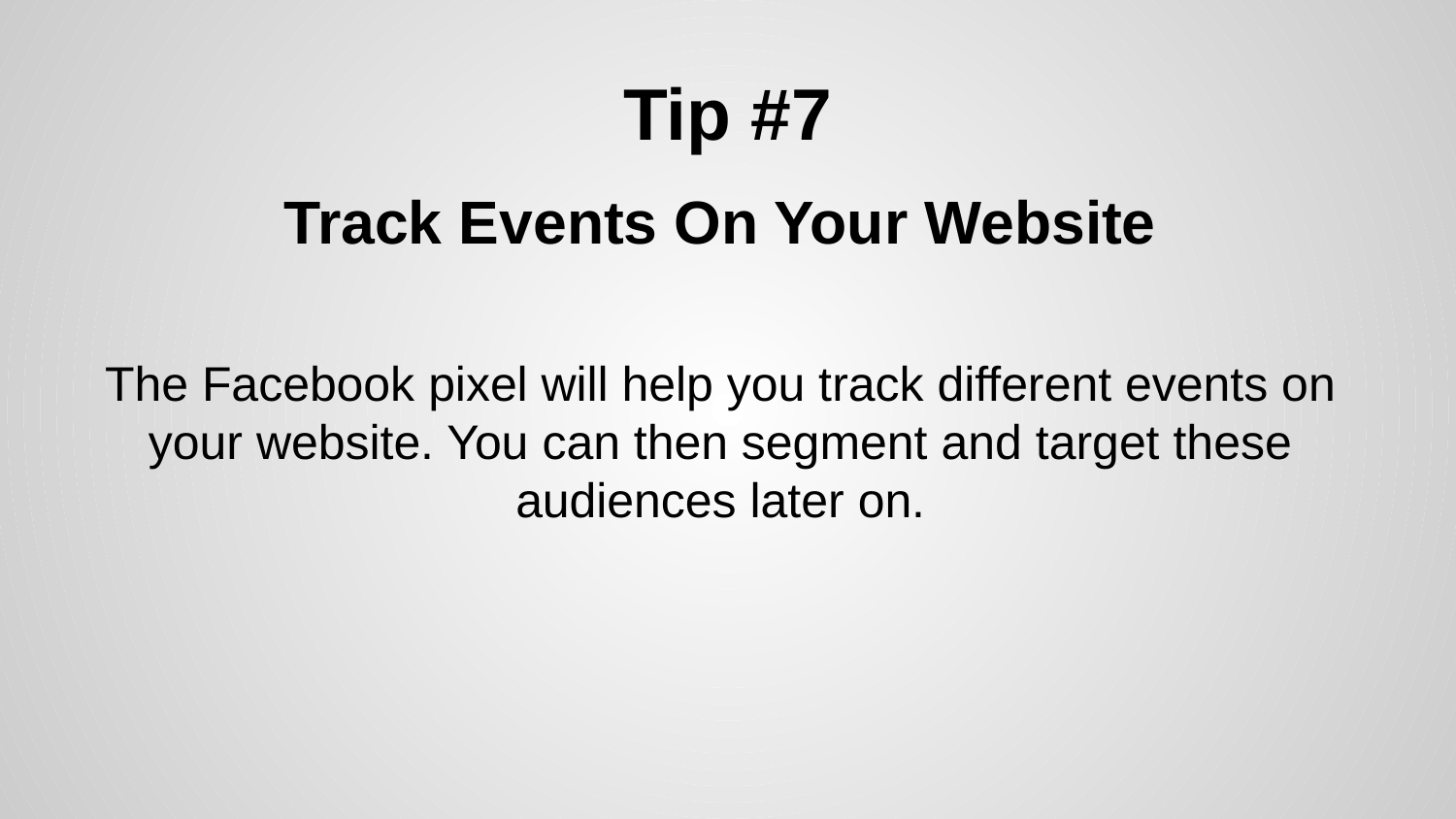

# Tip #7

Track Events On Your Website

The Facebook pixel will help you track different events on your website. You can then segment and target these audiences later on.